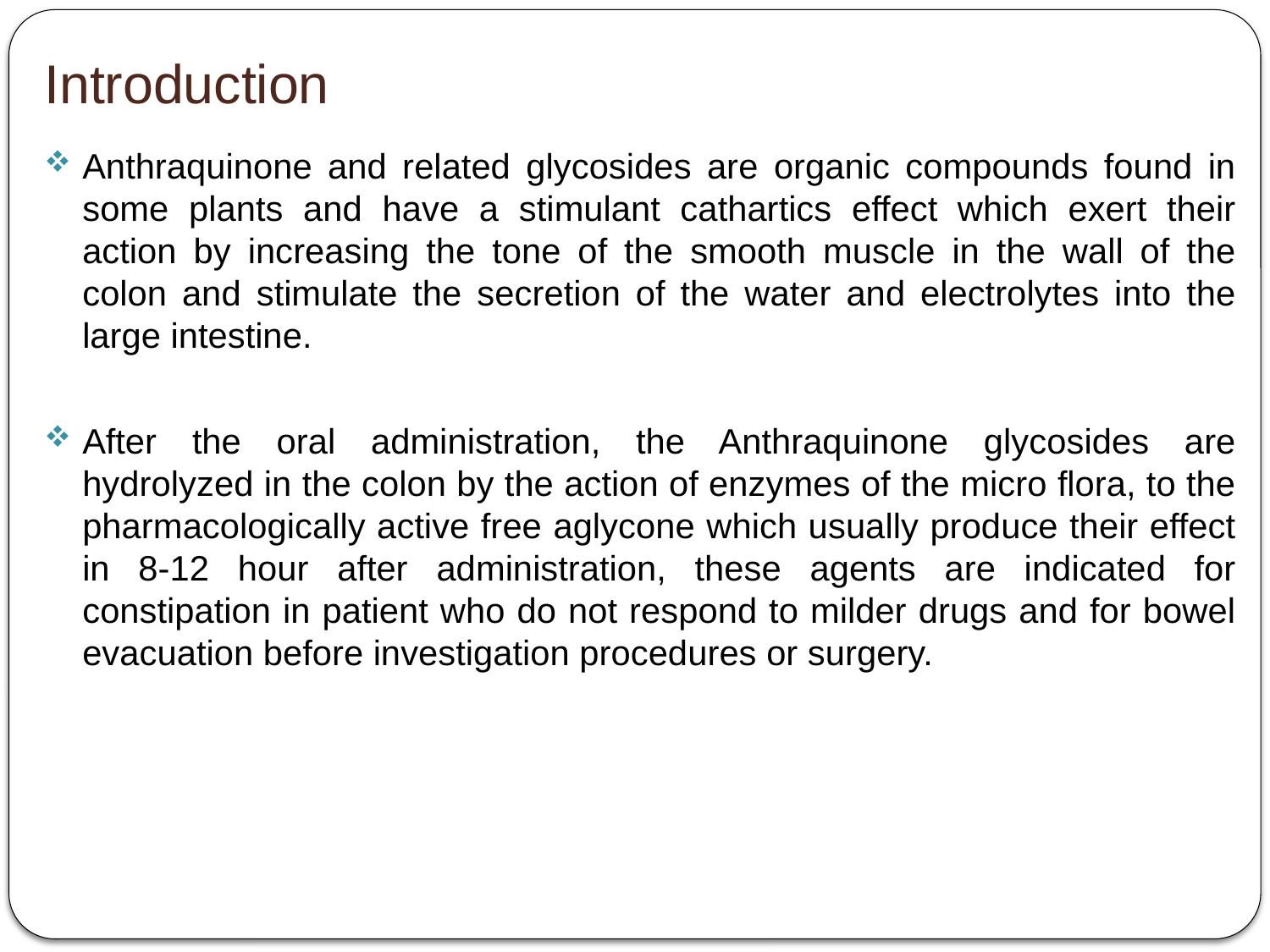

# Introduction
Anthraquinone and related glycosides are organic compounds found in some plants and have a stimulant cathartics effect which exert their action by increasing the tone of the smooth muscle in the wall of the colon and stimulate the secretion of the water and electrolytes into the large intestine.

After the oral administration, the Anthraquinone glycosides are hydrolyzed in the colon by the action of enzymes of the micro flora, to the pharmacologically active free aglycone which usually produce their effect in 8-12 hour after administration, these agents are indicated for constipation in patient who do not respond to milder drugs and for bowel evacuation before investigation procedures or surgery.